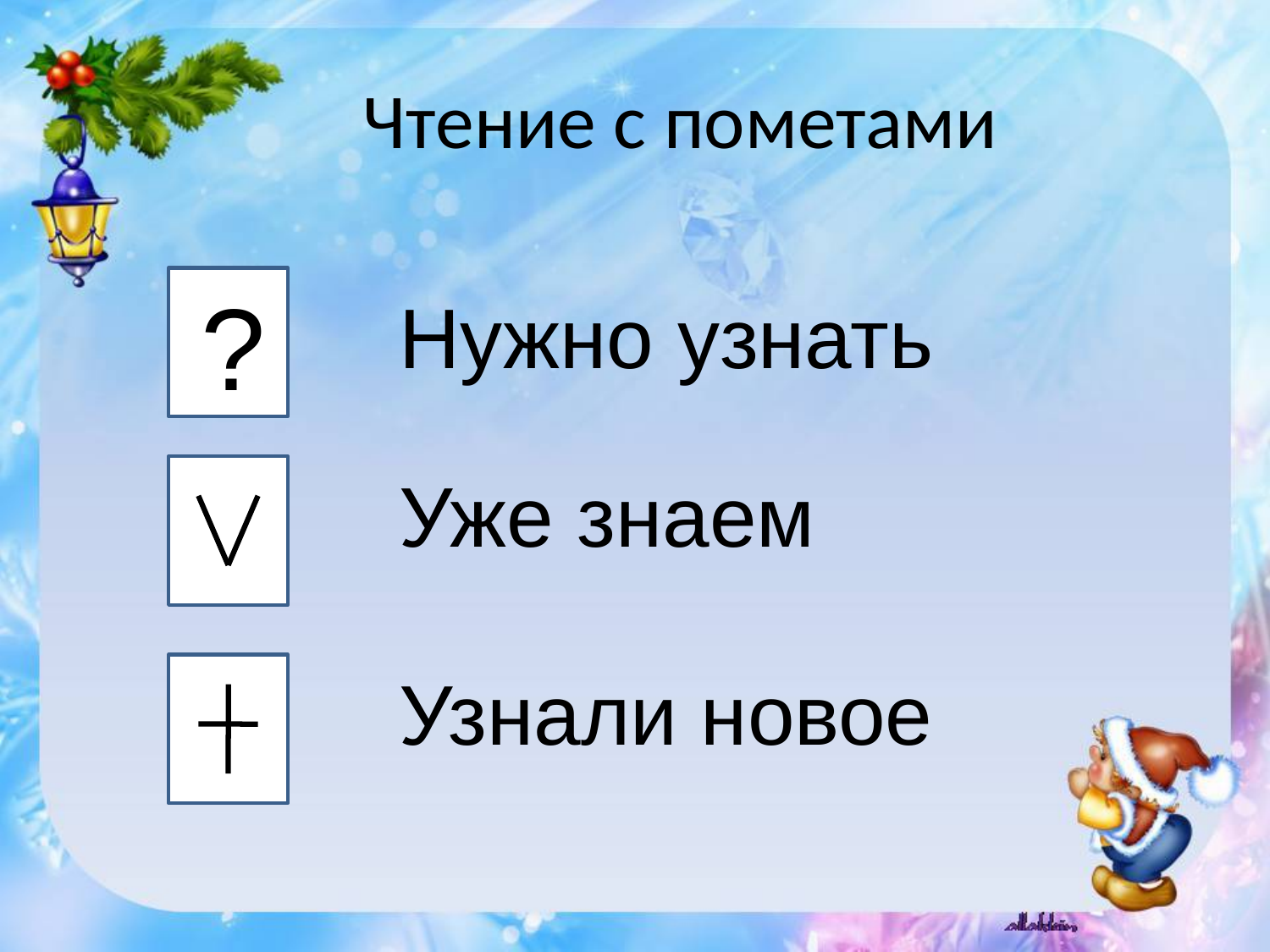

Чтение с пометами

?
Нужно узнать

Уже знаем

Узнали новое